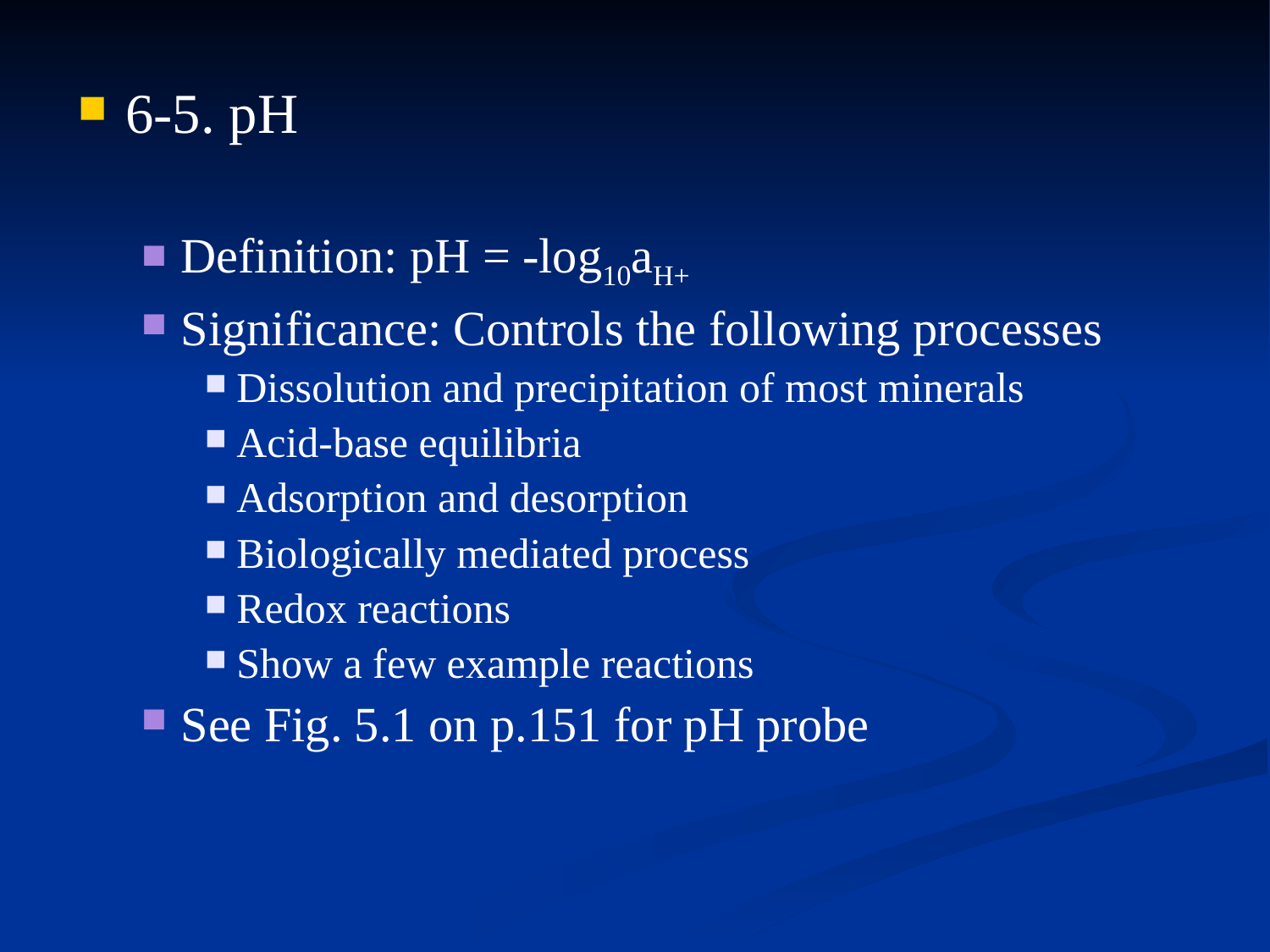

6-5. pH

Definition: pH = -log10aH+
Significance: Controls the following processes
Dissolution and precipitation of most minerals
Acid-base equilibria
Adsorption and desorption
Biologically mediated process
Redox reactions
Show a few example reactions
See Fig. 5.1 on p.151 for pH probe